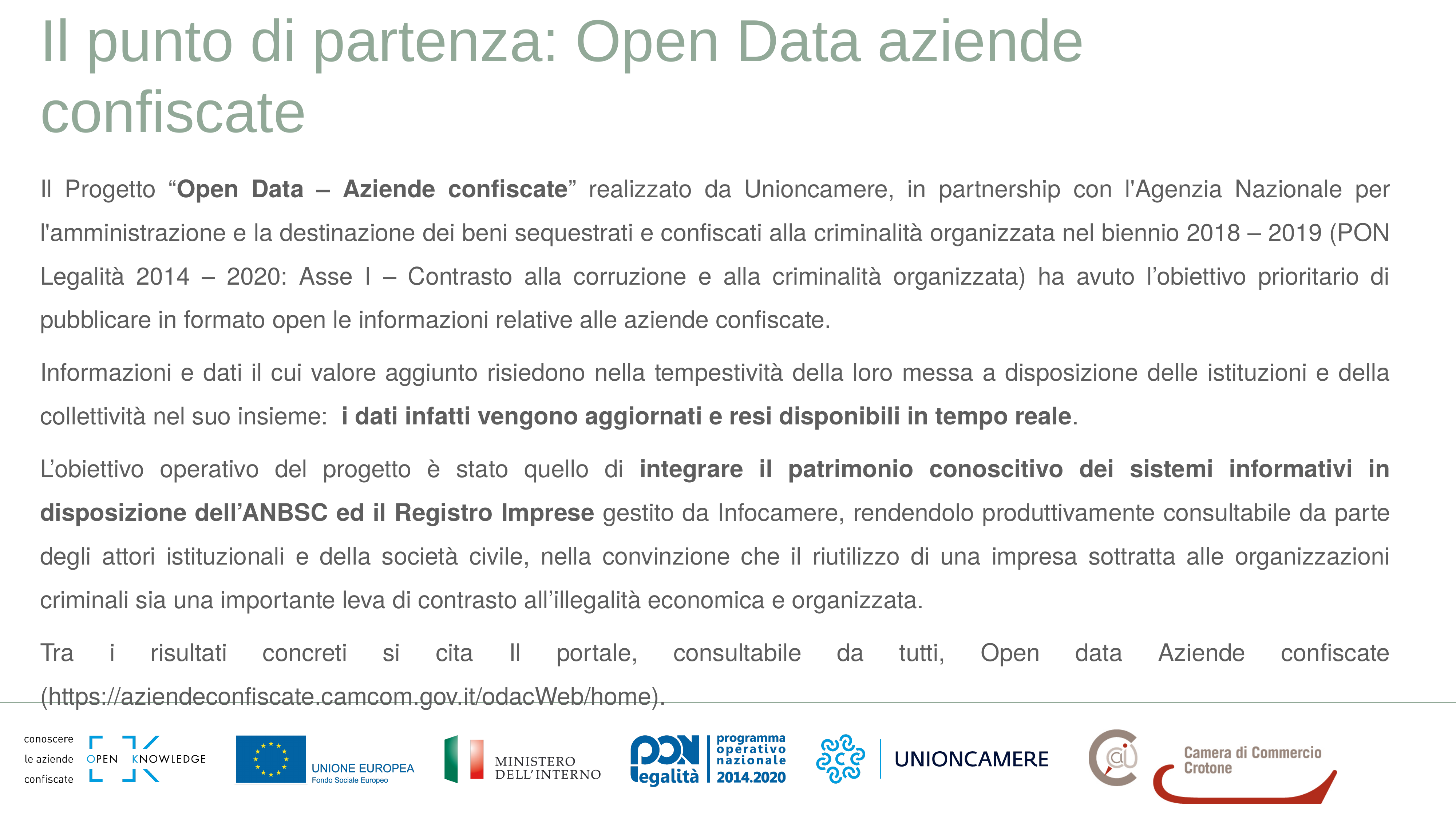

Il punto di partenza: Open Data aziende confiscate
Il Progetto “Open Data – Aziende confiscate” realizzato da Unioncamere, in partnership con l'Agenzia Nazionale per l'amministrazione e la destinazione dei beni sequestrati e confiscati alla criminalità organizzata nel biennio 2018 – 2019 (PON Legalità 2014 – 2020: Asse I – Contrasto alla corruzione e alla criminalità organizzata) ha avuto l’obiettivo prioritario di pubblicare in formato open le informazioni relative alle aziende confiscate.
Informazioni e dati il cui valore aggiunto risiedono nella tempestività della loro messa a disposizione delle istituzioni e della collettività nel suo insieme:  i dati infatti vengono aggiornati e resi disponibili in tempo reale.
L’obiettivo operativo del progetto è stato quello di integrare il patrimonio conoscitivo dei sistemi informativi in disposizione dell’ANBSC ed il Registro Imprese gestito da Infocamere, rendendolo produttivamente consultabile da parte degli attori istituzionali e della società civile, nella convinzione che il riutilizzo di una impresa sottratta alle organizzazioni criminali sia una importante leva di contrasto all’illegalità economica e organizzata.
Tra i risultati concreti si cita Il portale, consultabile da tutti, Open data Aziende confiscate (https://aziendeconfiscate.camcom.gov.it/odacWeb/home).